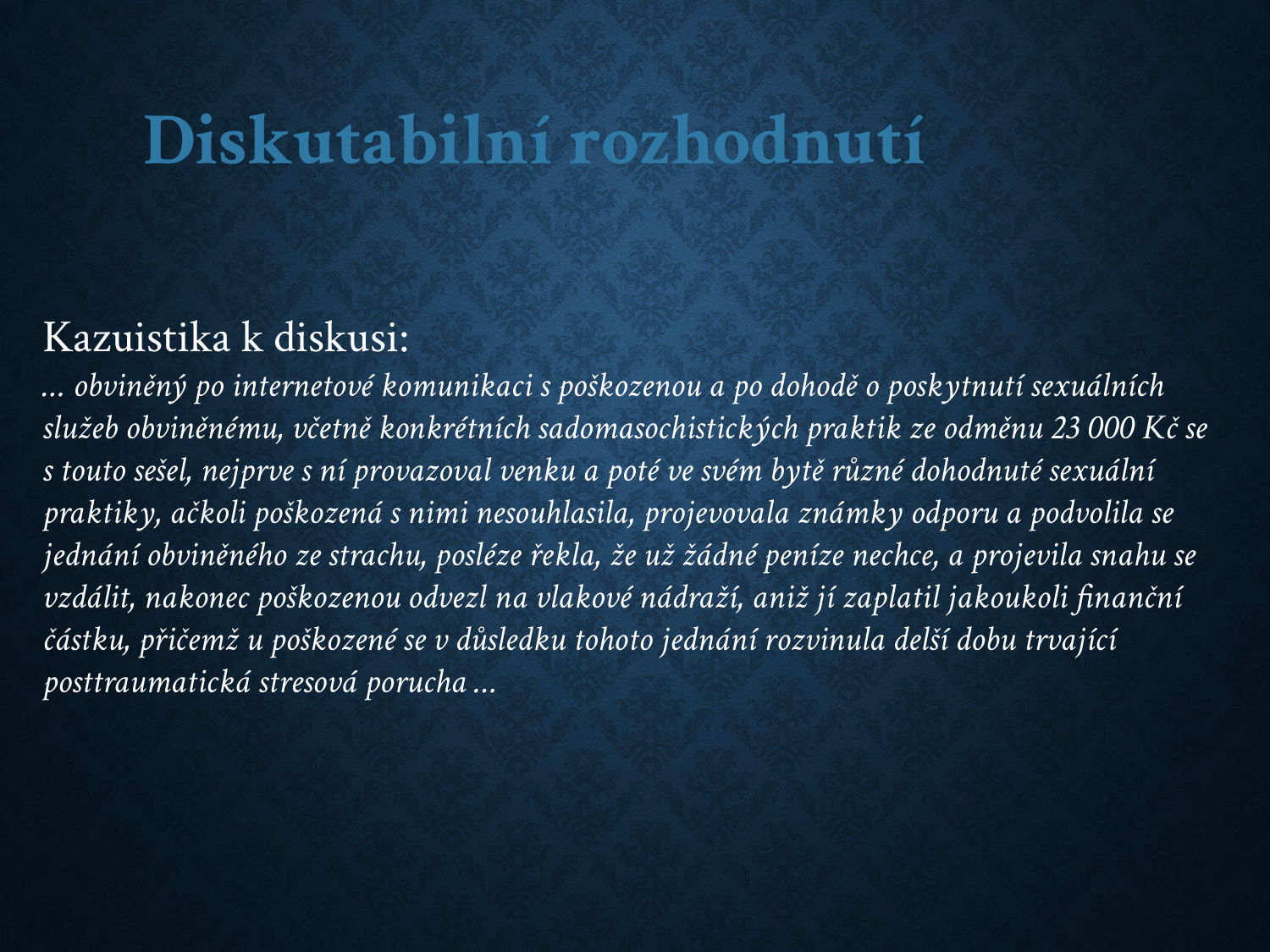

Diskutabilní rozhodnutí

Kazuistika k diskusi:
… obviněný po internetové komunikaci s poškozenou a po dohodě o poskytnutí sexuálních služeb obviněnému, včetně konkrétních sadomasochistických praktik ze odměnu 23 000 Kč se s touto sešel, nejprve s ní provazoval venku a poté ve svém bytě různé dohodnuté sexuální praktiky, ačkoli poškozená s nimi nesouhlasila, projevovala známky odporu a podvolila se jednání obviněného ze strachu, posléze řekla, že už žádné peníze nechce, a projevila snahu se vzdálit, nakonec poškozenou odvezl na vlakové nádraží, aniž jí zaplatil jakoukoli finanční částku, přičemž u poškozené se v důsledku tohoto jednání rozvinula delší dobu trvající posttraumatická stresová porucha …